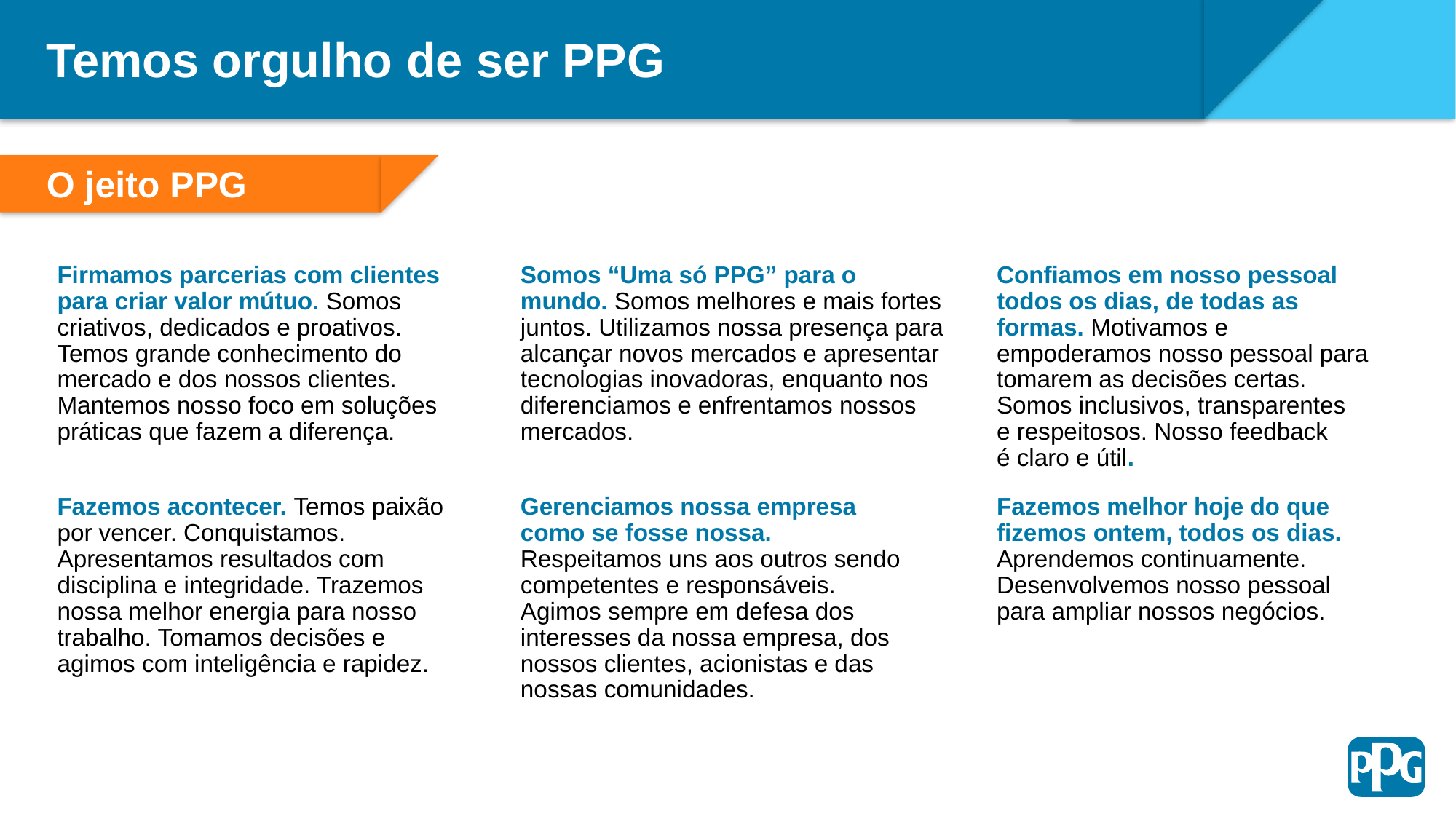

Temos orgulho de ser PPG

O jeito PPG
Our Strategy
Firmamos parcerias com clientes para criar valor mútuo. Somos criativos, dedicados e proativos. Temos grande conhecimento do mercado e dos nossos clientes. Mantemos nosso foco em soluções práticas que fazem a diferença.
Somos “Uma só PPG” para o mundo. Somos melhores e mais fortes juntos. Utilizamos nossa presença para alcançar novos mercados e apresentar tecnologias inovadoras, enquanto nos diferenciamos e enfrentamos nossos mercados.
Confiamos em nosso pessoal todos os dias, de todas as formas. Motivamos e empoderamos nosso pessoal para tomarem as decisões certas. Somos inclusivos, transparentes
e respeitosos. Nosso feedback
é claro e útil.
Fazemos acontecer. Temos paixão por vencer. Conquistamos. Apresentamos resultados com disciplina e integridade. Trazemos nossa melhor energia para nosso trabalho. Tomamos decisões e agimos com inteligência e rapidez.
Gerenciamos nossa empresa como se fosse nossa.
Respeitamos uns aos outros sendo competentes e responsáveis. Agimos sempre em defesa dos interesses da nossa empresa, dos nossos clientes, acionistas e das nossas comunidades.
Fazemos melhor hoje do que fizemos ontem, todos os dias.
Aprendemos continuamente. Desenvolvemos nosso pessoal para ampliar nossos negócios.